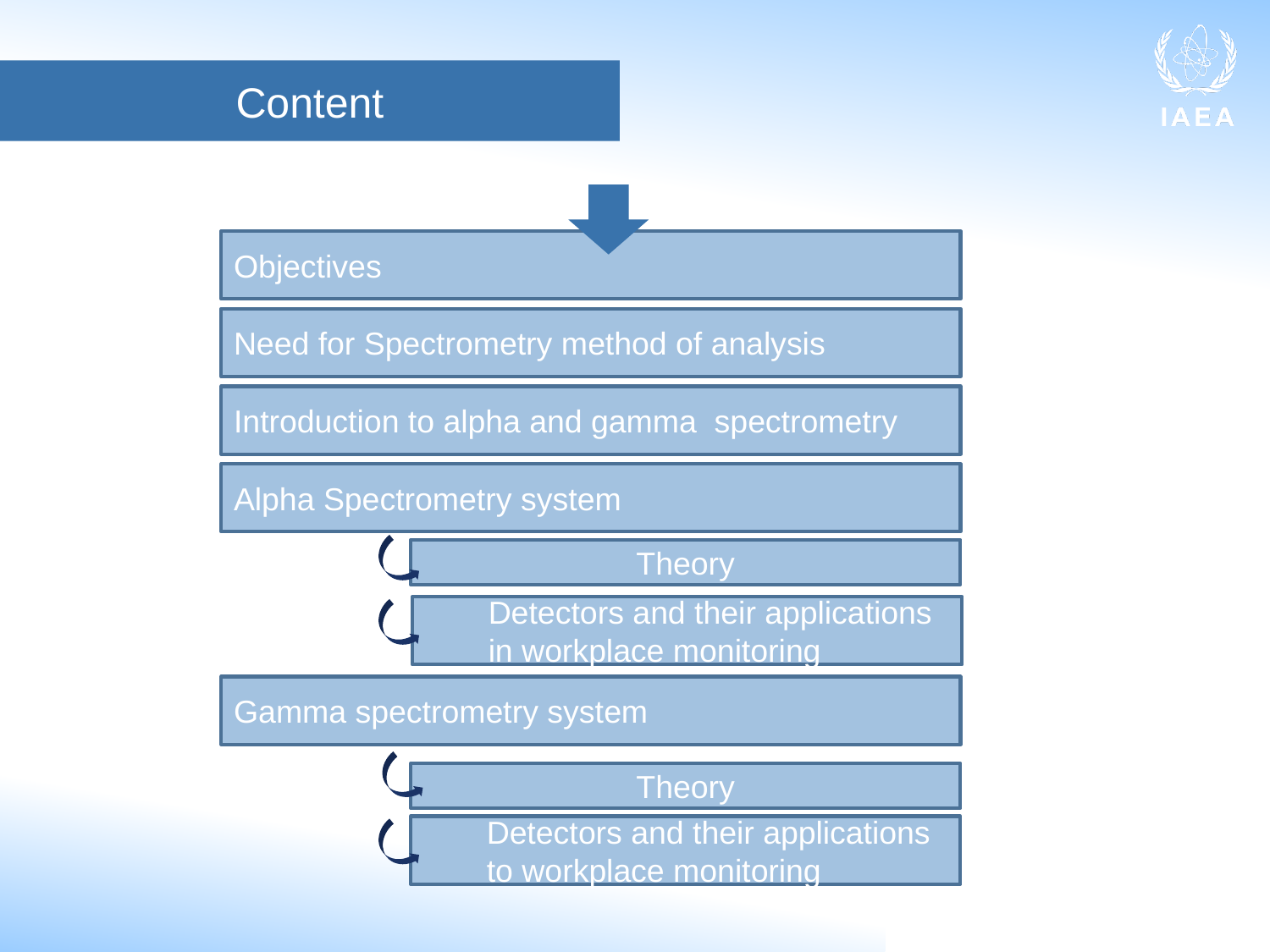

Content

Objectives
Need for Spectrometry method of analysis
Introduction to alpha and gamma  spectrometry
Alpha Spectrometry system

Theory
Detectors and their applications in workplace monitoring

Gamma spectrometry system

Theory
Detectors and their applications to workplace monitoring